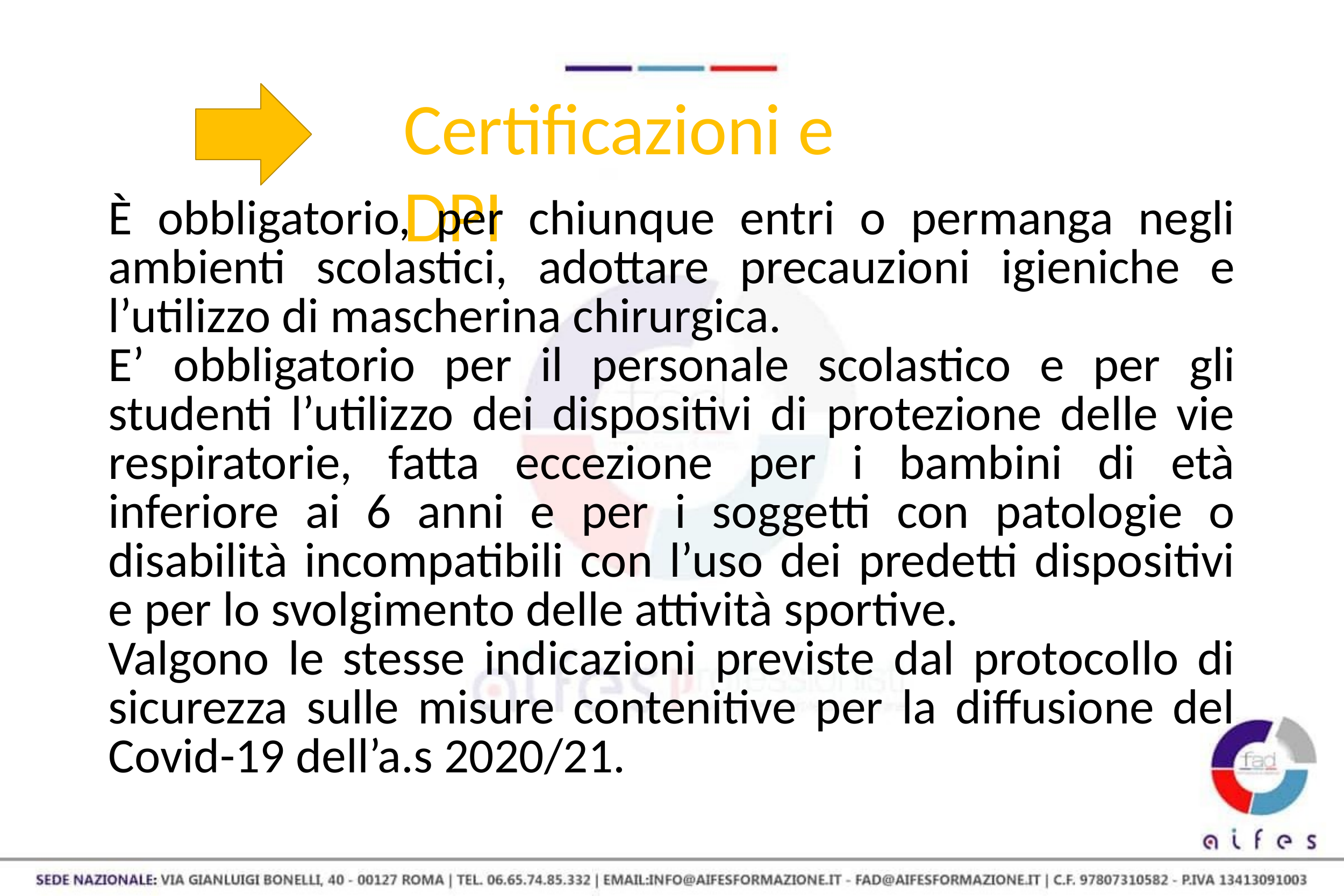

# Certificazioni e DPI

È obbligatorio, per chiunque entri o permanga negli ambienti scolastici, adottare precauzioni igieniche e l’utilizzo di mascherina chirurgica.
E’ obbligatorio per il personale scolastico e per gli studenti l’utilizzo dei dispositivi di protezione delle vie respiratorie, fatta eccezione per i bambini di età inferiore ai 6 anni e per i soggetti con patologie o disabilità incompatibili con l’uso dei predetti dispositivi e per lo svolgimento delle attività sportive.
Valgono le stesse indicazioni previste dal protocollo di sicurezza sulle misure contenitive per la diffusione del Covid-19 dell’a.s 2020/21.